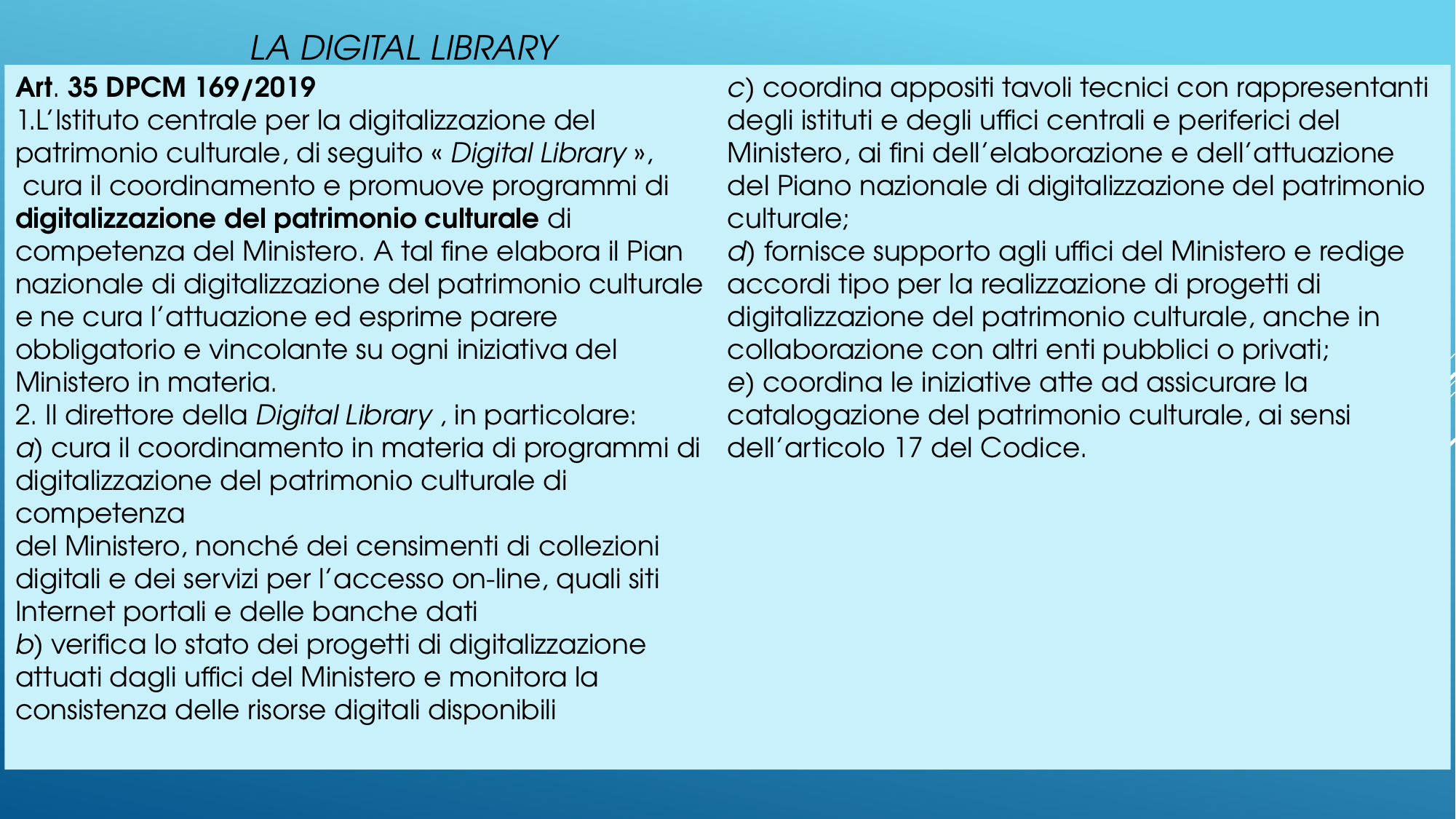

# La Digital Library
Art. 35 DPCM 169/2019
1.L’Istituto centrale per la digitalizzazione del patrimonio culturale, di seguito « Digital Library »,
 cura il coordinamento e promuove programmi di digitalizzazione del patrimonio culturale di competenza del Ministero. A tal fine elabora il Pian nazionale di digitalizzazione del patrimonio culturale
e ne cura l’attuazione ed esprime parere
obbligatorio e vincolante su ogni iniziativa del Ministero in materia.
2. Il direttore della Digital Library , in particolare:
a) cura il coordinamento in materia di programmi di
digitalizzazione del patrimonio culturale di competenza
del Ministero, nonché dei censimenti di collezioni digitali e dei servizi per l’accesso on-line, quali siti Internet portali e delle banche dati
b) verifica lo stato dei progetti di digitalizzazione attuati dagli uffici del Ministero e monitora la consistenza delle risorse digitali disponibili

c) coordina appositi tavoli tecnici con rappresentanti
degli istituti e degli uffici centrali e periferici del Ministero, ai fini dell’elaborazione e dell’attuazione del Piano nazionale di digitalizzazione del patrimonio culturale;
d) fornisce supporto agli uffici del Ministero e redige
accordi tipo per la realizzazione di progetti di digitalizzazione del patrimonio culturale, anche in collaborazione con altri enti pubblici o privati;
e) coordina le iniziative atte ad assicurare la catalogazione del patrimonio culturale, ai sensi dell’articolo 17 del Codice.